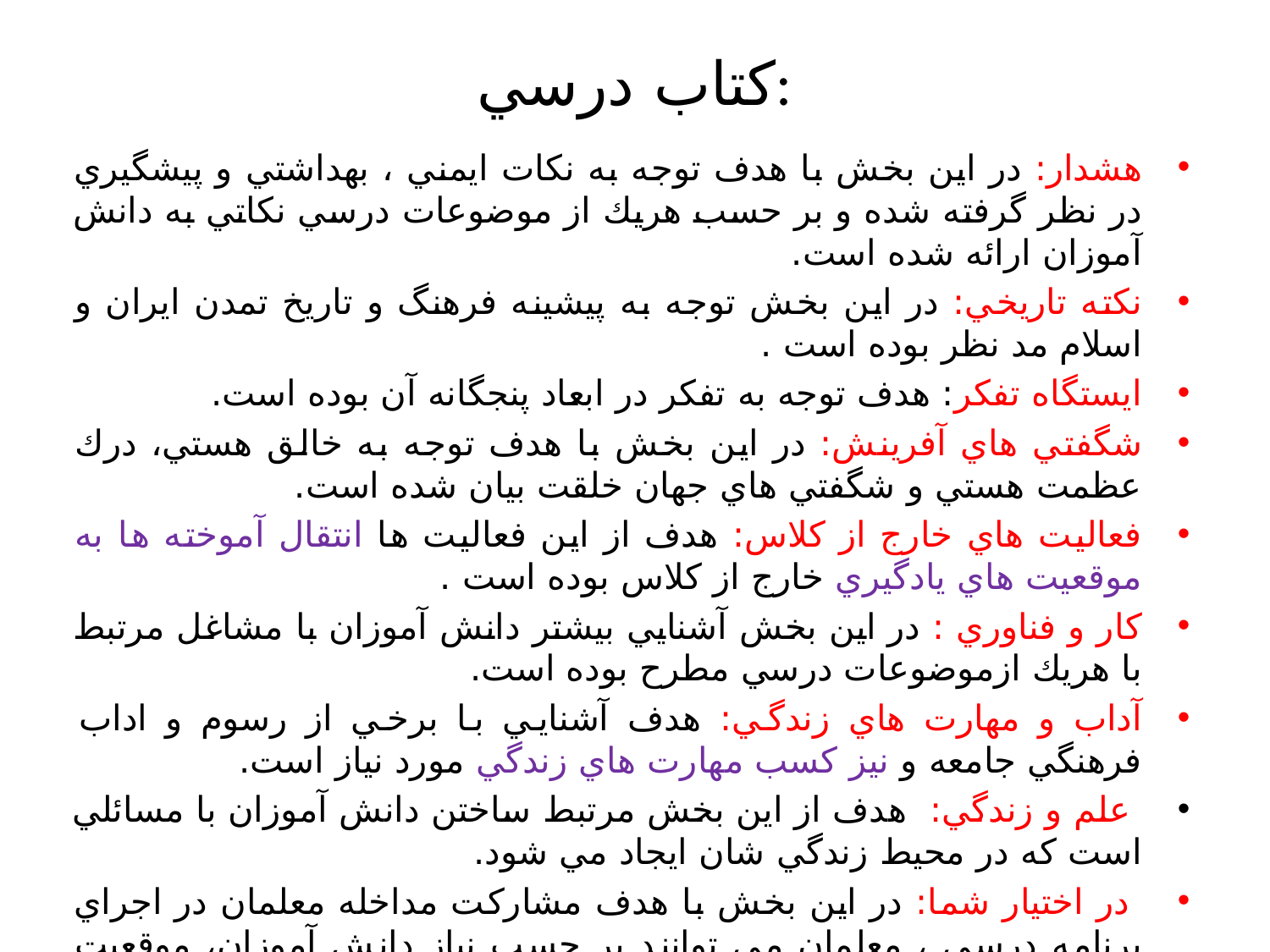

# كتاب درسي:
هشدار: در اين بخش با هدف توجه به نكات ايمني ، بهداشتي و پيشگيري در نظر گرفته شده و بر حسب هريك از موضوعات درسي نكاتي به دانش آموزان ارائه شده است.
نكته تاريخي: در اين بخش توجه به پيشينه فرهنگ و تاريخ تمدن ايران و اسلام مد نظر بوده است .
ايستگاه تفكر: هدف توجه به تفكر در ابعاد پنجگانه آن بوده است.
شگفتي هاي آفرينش: در اين بخش با هدف توجه به خالق هستي، درك عظمت هستي و شگفتي هاي جهان خلقت بيان شده است.
فعاليت هاي خارج از كلاس: هدف از اين فعاليت ها انتقال آموخته ها به موقعيت هاي يادگيري خارج از كلاس بوده است .
كار و فناوري : در اين بخش آشنايي بيشتر دانش آموزان با مشاغل مرتبط با هريك ازموضوعات درسي مطرح بوده است.
آداب و مهارت هاي زندگي: هدف آشنايي با برخي از رسوم و اداب فرهنگي جامعه و نيز كسب مهارت هاي زندگي مورد نياز است.
 علم و زندگي:  هدف از اين بخش مرتبط ساختن دانش آموزان با مسائلي است كه در محيط زندگي شان ايجاد مي شود.
 در اختيار شما: در اين بخش با هدف مشاركت مداخله معلمان در اجراي برنامه درسي ، معلمان مي توانند بر حسب نياز دانش آموزان، موقعيت هاي محلي فعاليت هايي را براي يادگيري دانش آموزان طراحي و اجرا كنند.